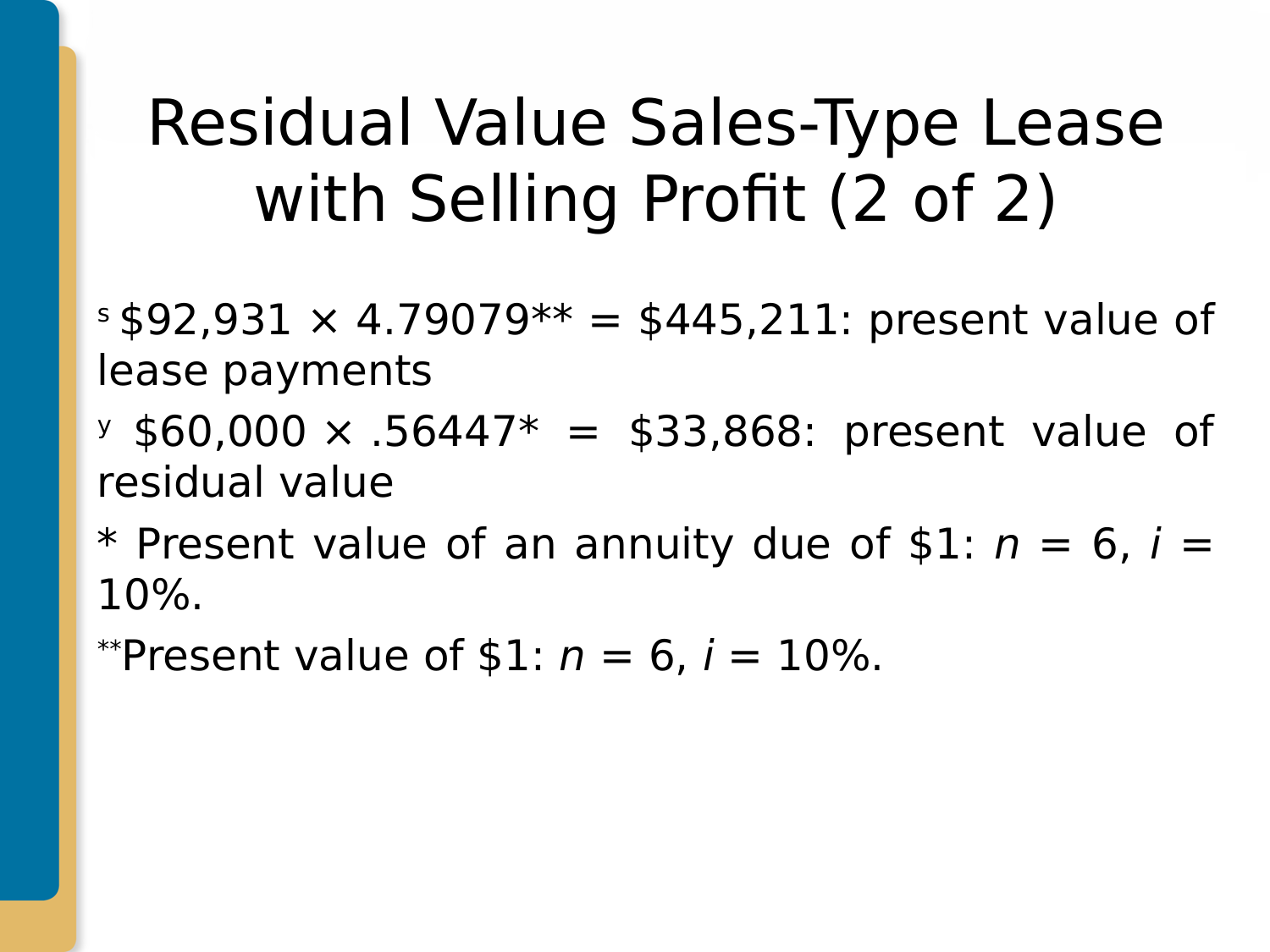

# Residual Value Sales-Type Lease with Selling Profit (2 of 2)
s $92,931 × 4.79079** = $445,211: present value of lease payments
y $60,000 × .56447* = $33,868: present value of residual value
* Present value of an annuity due of $1: n = 6, i = 10%.
**Present value of $1: n = 6, i = 10%.